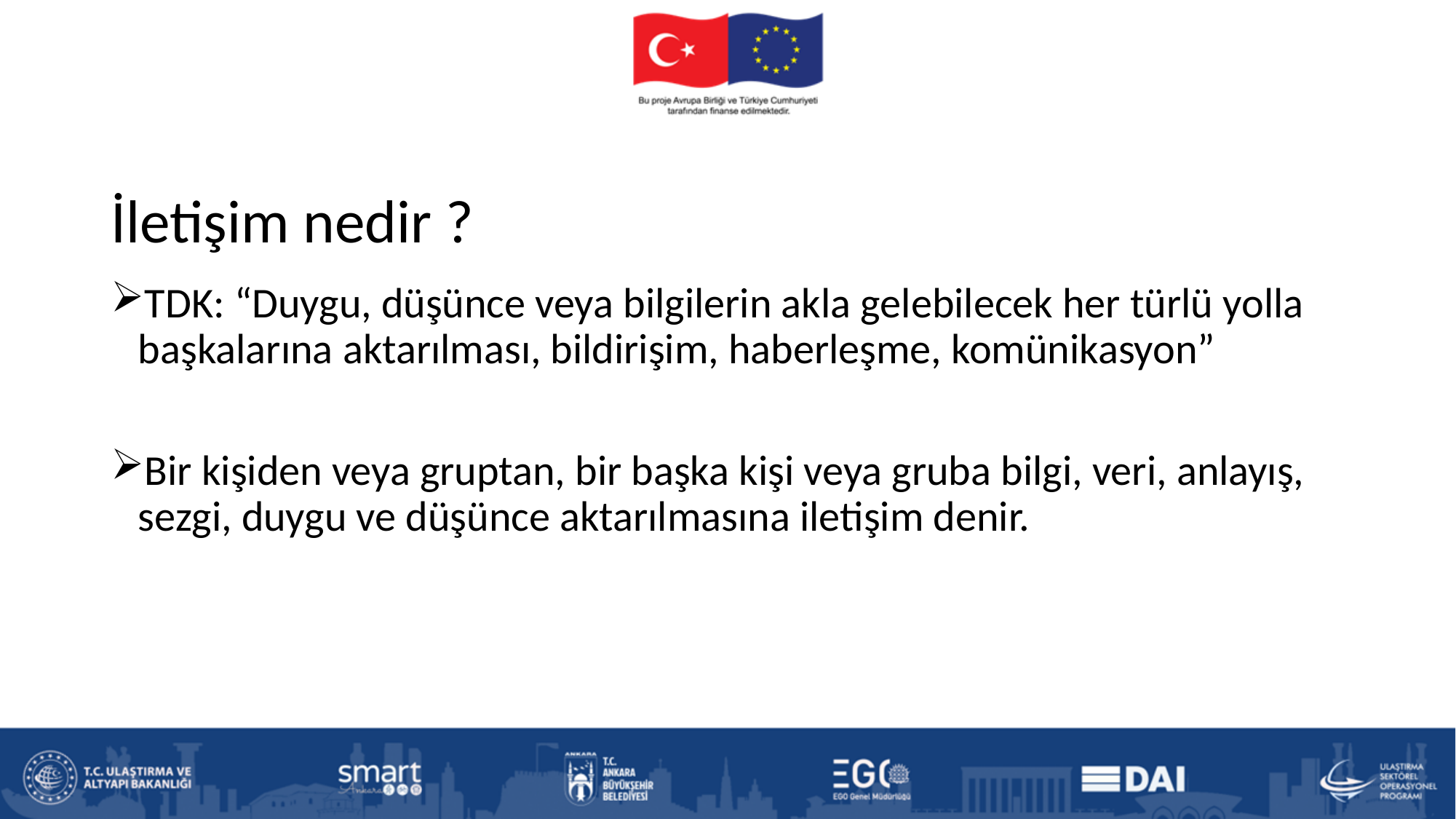

# İletişim nedir ?
TDK: “Duygu, düşünce veya bilgilerin akla gelebilecek her türlü yolla başkalarına aktarılması, bildirişim, haberleşme, komünikasyon”

Bir kişiden veya gruptan, bir başka kişi veya gruba bilgi, veri, anlayış, sezgi, duygu ve düşünce aktarılmasına iletişim denir.